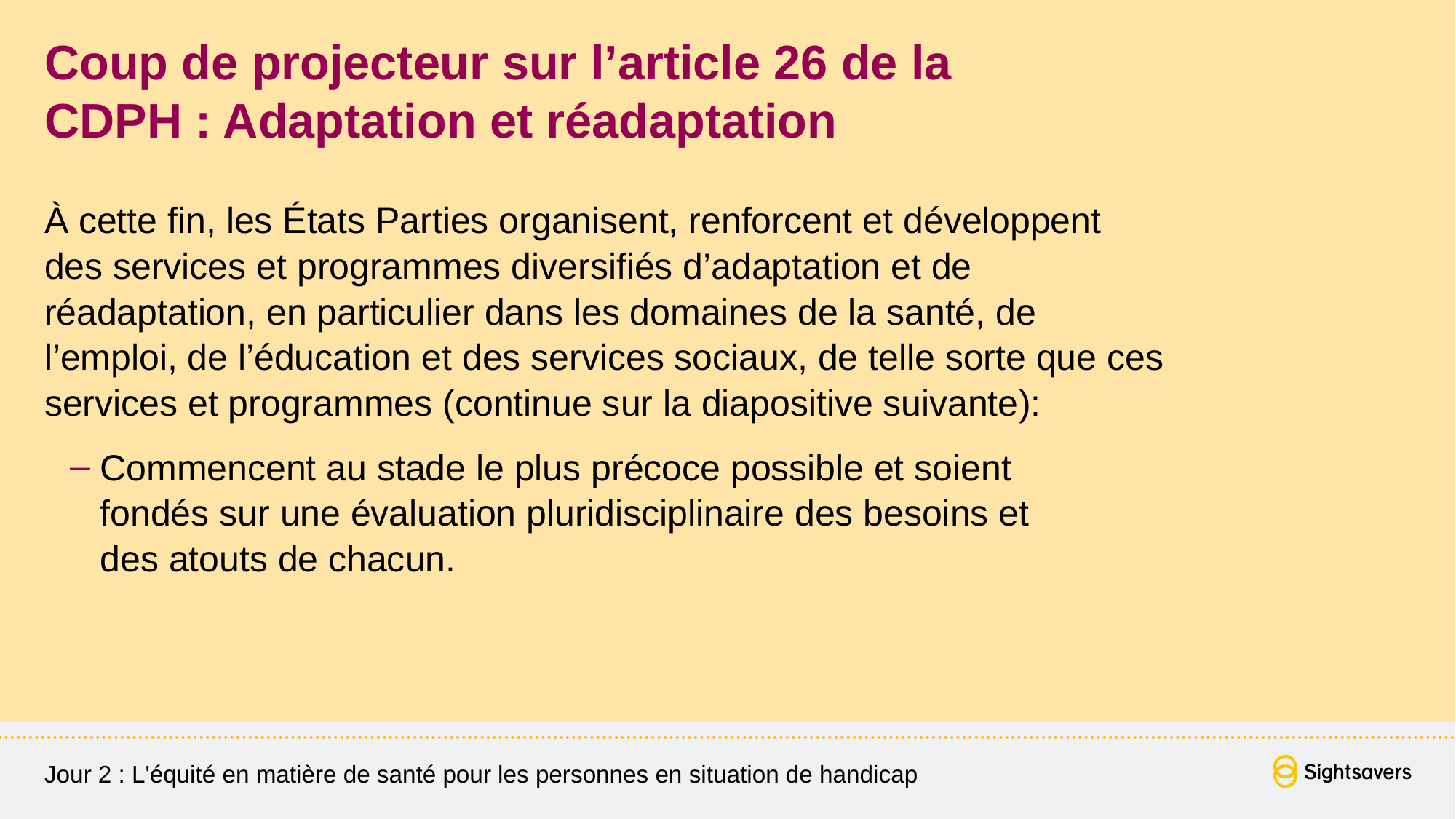

# Coup de projecteur sur l’article 26 de la CDPH : Adaptation et réadaptation
À cette fin, les États Parties organisent, renforcent et développent
des services et programmes diversifiés d’adaptation et de réadaptation, en particulier dans les domaines de la santé, de l’emploi, de l’éducation et des services sociaux, de telle sorte que ces services et programmes (continue sur la diapositive suivante):
Commencent au stade le plus précoce possible et soient
fondés sur une évaluation pluridisciplinaire des besoins et
des atouts de chacun.
Jour 2 : L'équité en matière de santé pour les personnes en situation de handicap